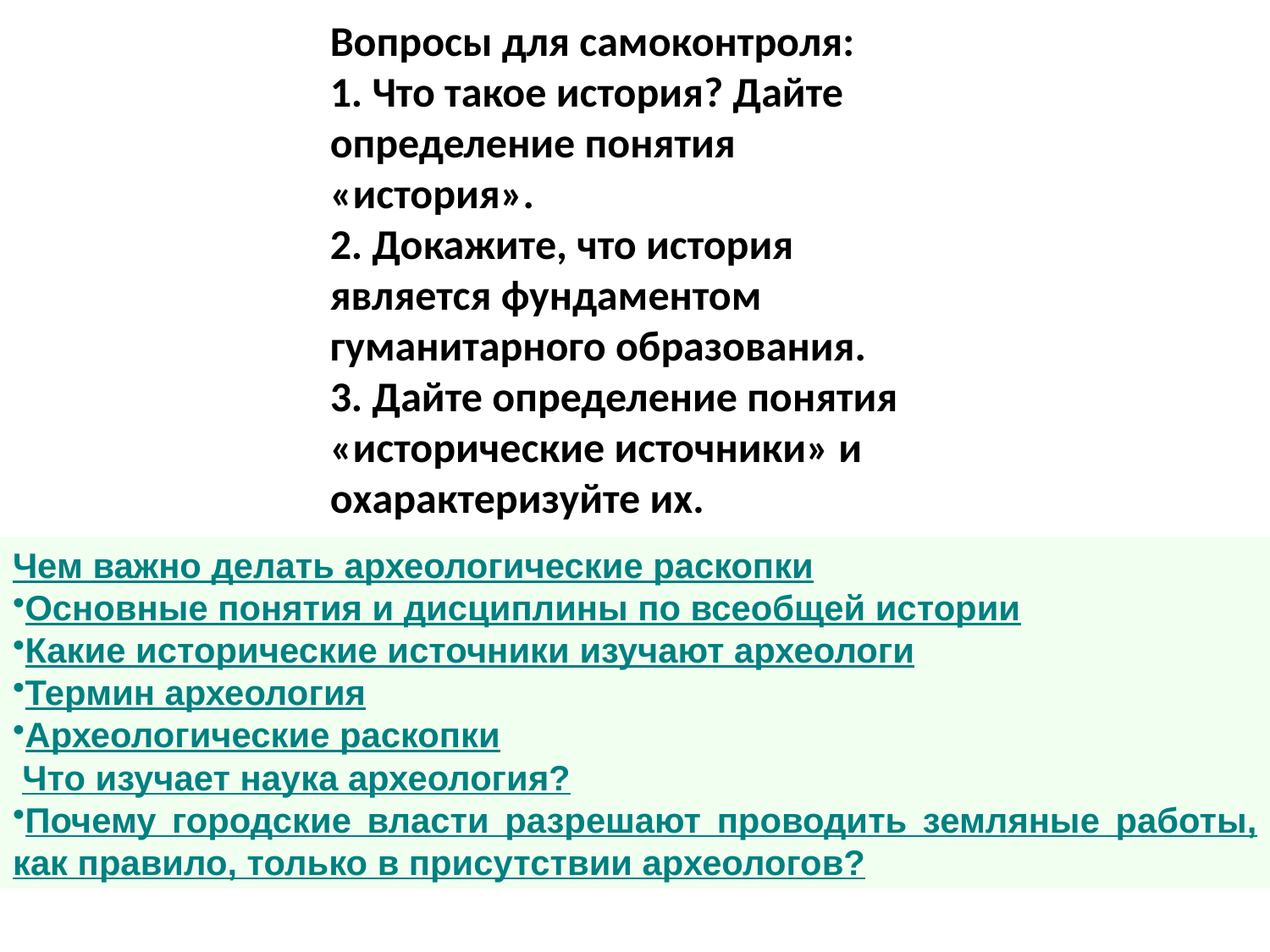

Вопросы для самоконтроля:
1. Что такое история? Дайте определение понятия «история».
2. Докажите, что история является фундаментом гуманитарного образования.
3. Дайте определение понятия «исторические источники» и охарактеризуйте их.

Чем важно делать археологические раскопки
Основные понятия и дисциплины по всеобщей истории
Какие исторические источники изучают археологи
Термин археология
Археологические раскопки
 Что изучает наука археология?
Почему городские власти разрешают проводить земляные работы, как правило, только в присутствии археологов?